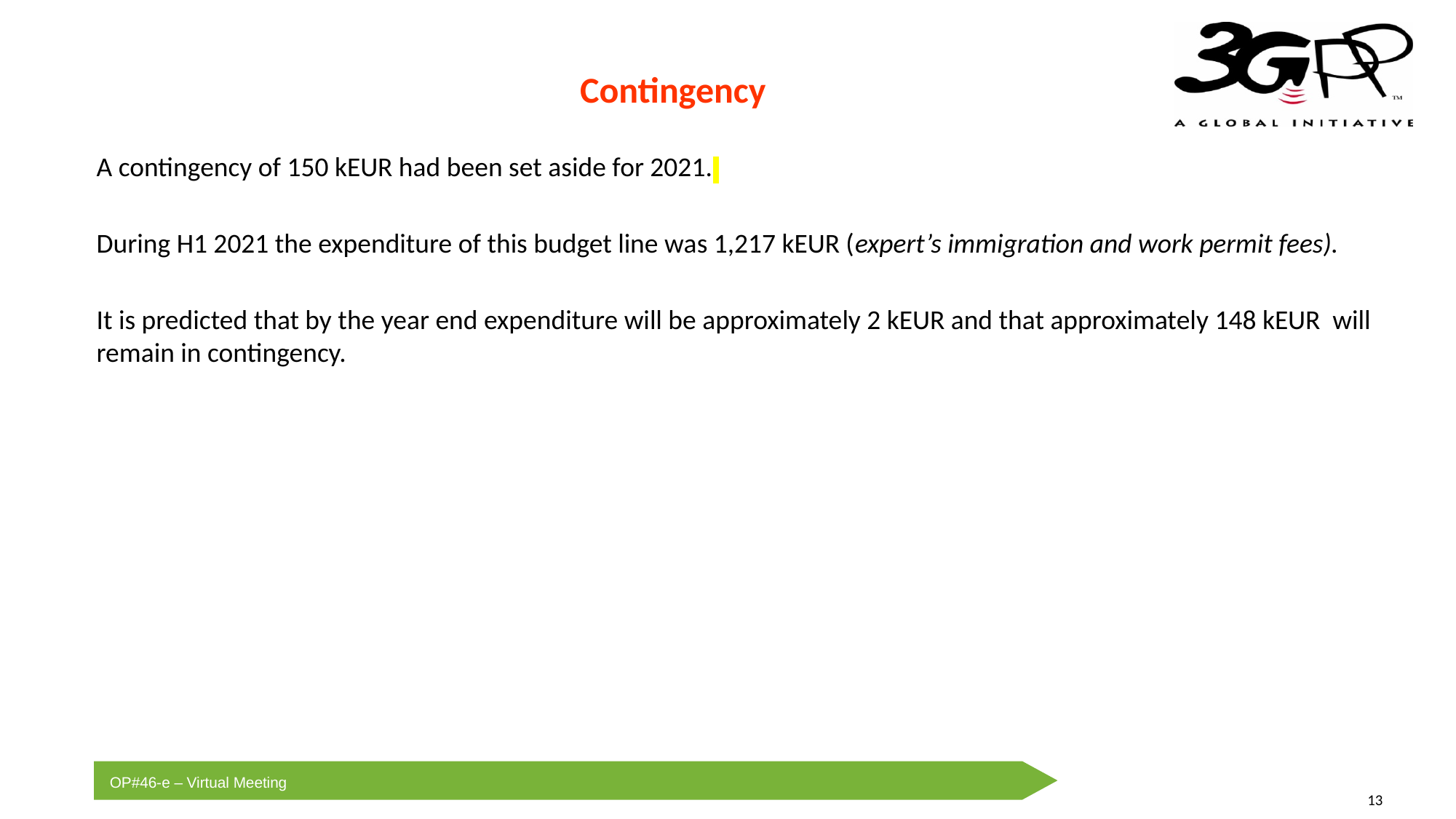

# Contingency
A contingency of 150 kEUR had been set aside for 2021.

During H1 2021 the expenditure of this budget line was 1,217 kEUR (expert’s immigration and work permit fees).

It is predicted that by the year end expenditure will be approximately 2 kEUR and that approximately 148 kEUR  will remain in contingency.